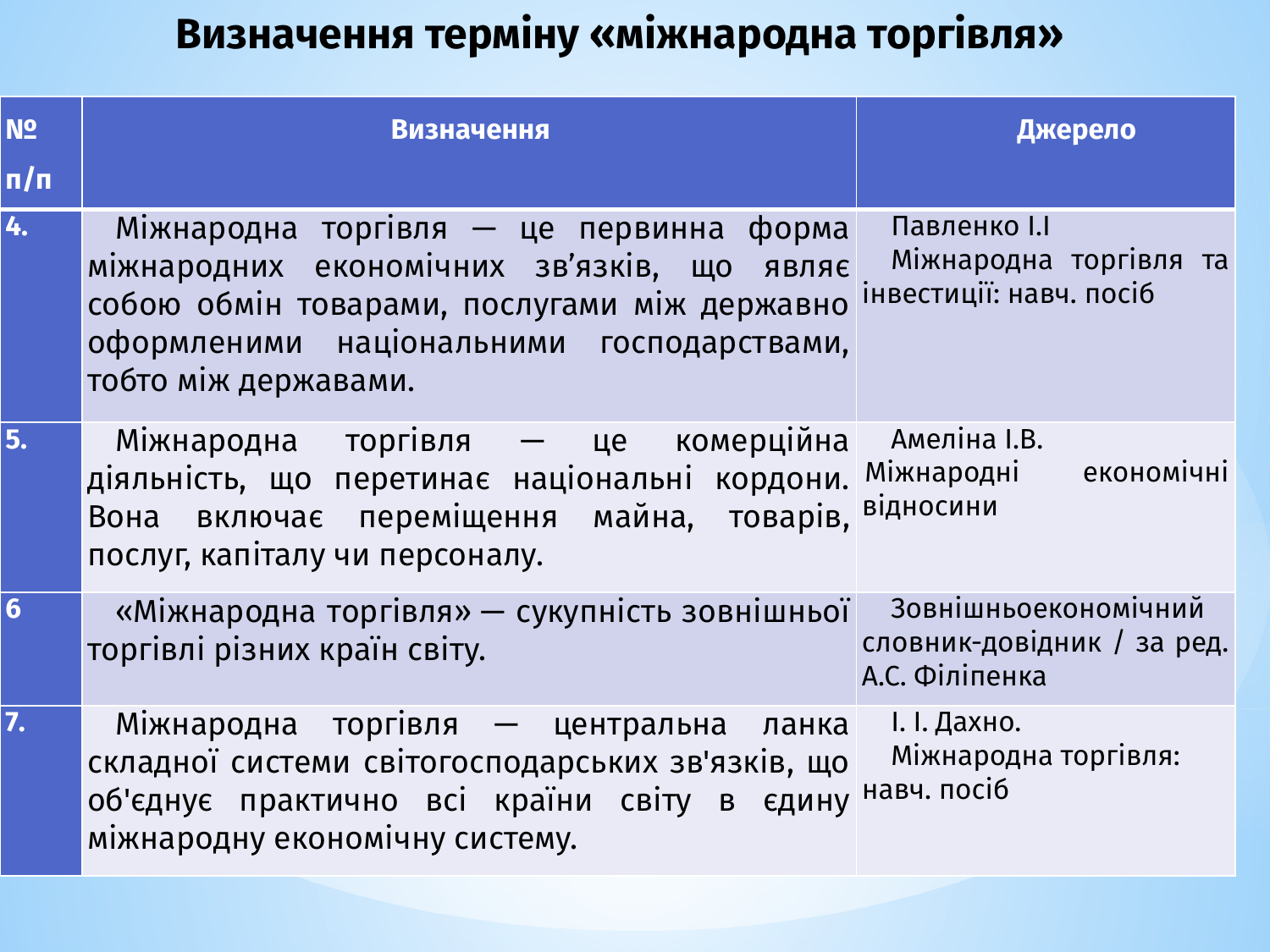

# Визначення терміну «міжнародна торгівля»
| № п/п | Визначення | Джерело |
| --- | --- | --- |
| 4. | Міжнародна торгівля — це первинна форма міжнародних економічних зв’язків, що являє собою обмін товарами, послугами між державно оформленими національними господарствами, тобто між державами. | Павленко І.І Міжнародна торгівля та інвестиції: навч. посіб |
| 5. | Міжнародна торгівля — це комерційна діяльність, що перетинає національні кордони. Вона включає переміщення майна, товарів, послуг, капіталу чи персоналу. | Амеліна І.В. Міжнародні економічні відносини |
| 6 | «Міжнародна торгівля» — сукупність зовнішньої торгівлі різних країн світу. | Зовнішньоекономічний словник-довідник / за ред. А.С. Філіпенка |
| 7. | Міжнародна торгівля — центральна ланка складної системи світогосподарських зв'язків, що об'єднує практично всі країни світу в єдину міжнародну економічну систему. | І. І. Дахно. Міжнародна торгівля: навч. посіб |